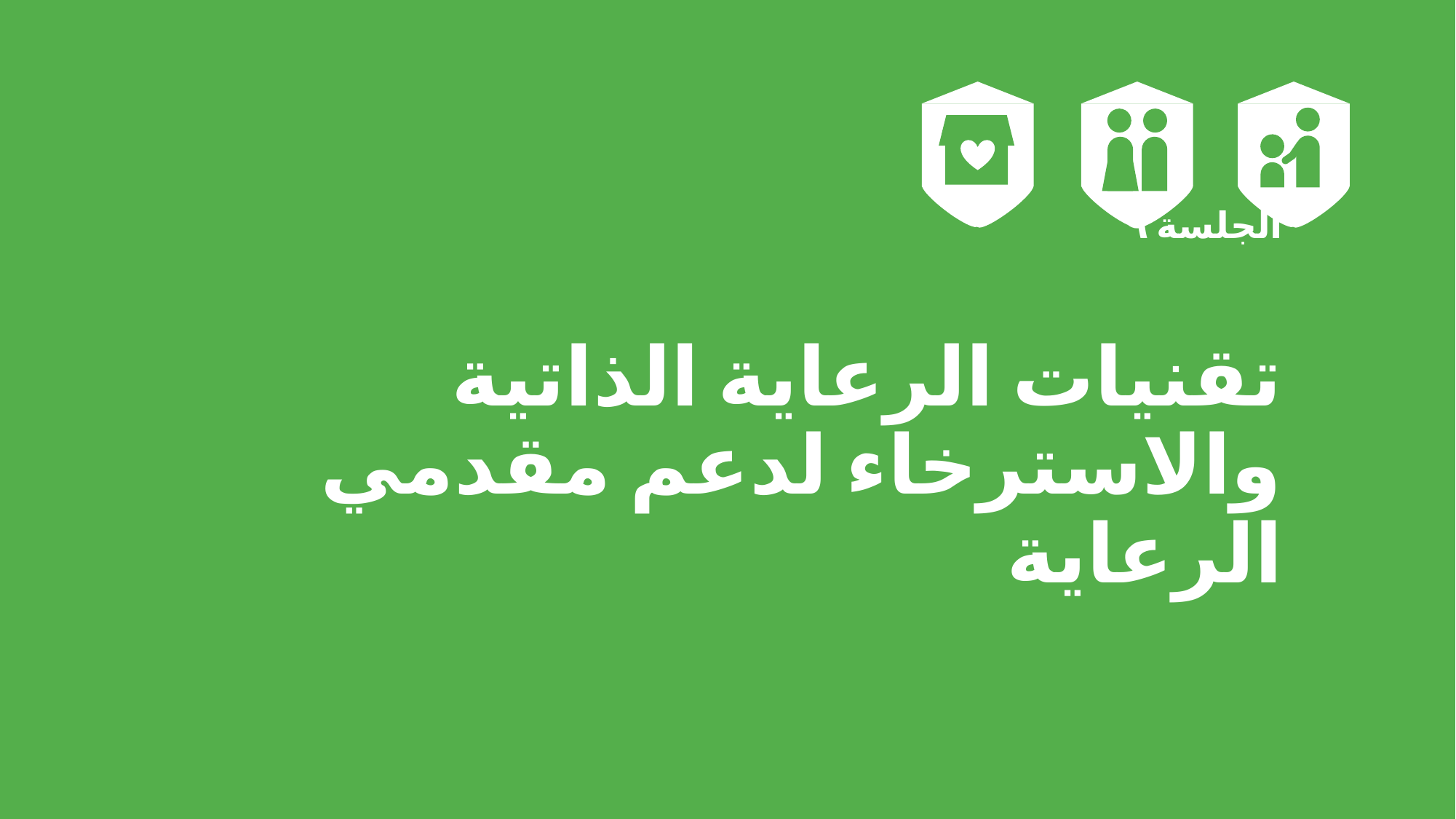

# الجلسة ٩ تقنيات الرعاية الذاتية والاسترخاء لدعم مقدمي الرعاية